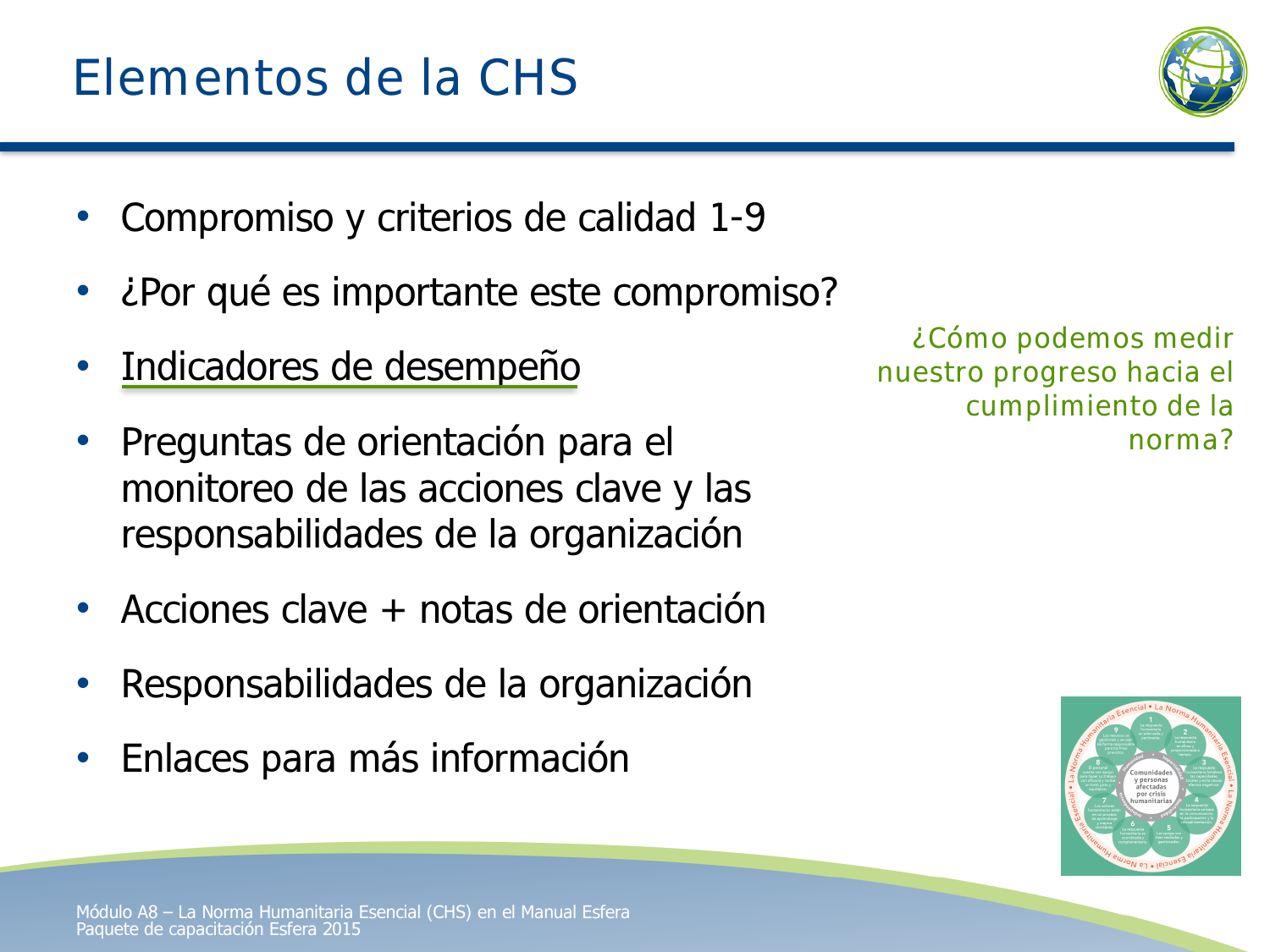

# Elementos de la CHS
Compromiso y criterios de calidad 1-9
¿Por qué es importante este compromiso?
Indicadores de desempeño
Preguntas de orientación para el monitoreo de las acciones clave y las responsabilidades de la organización
Acciones clave + notas de orientación
Responsabilidades de la organización
Enlaces para más información
¿Cómo podemos medir nuestro progreso hacia el cumplimiento de la norma?
Módulo A8 – La Norma Humanitaria Esencial (CHS) en el Manual Esfera Paquete de capacitación Esfera 2015